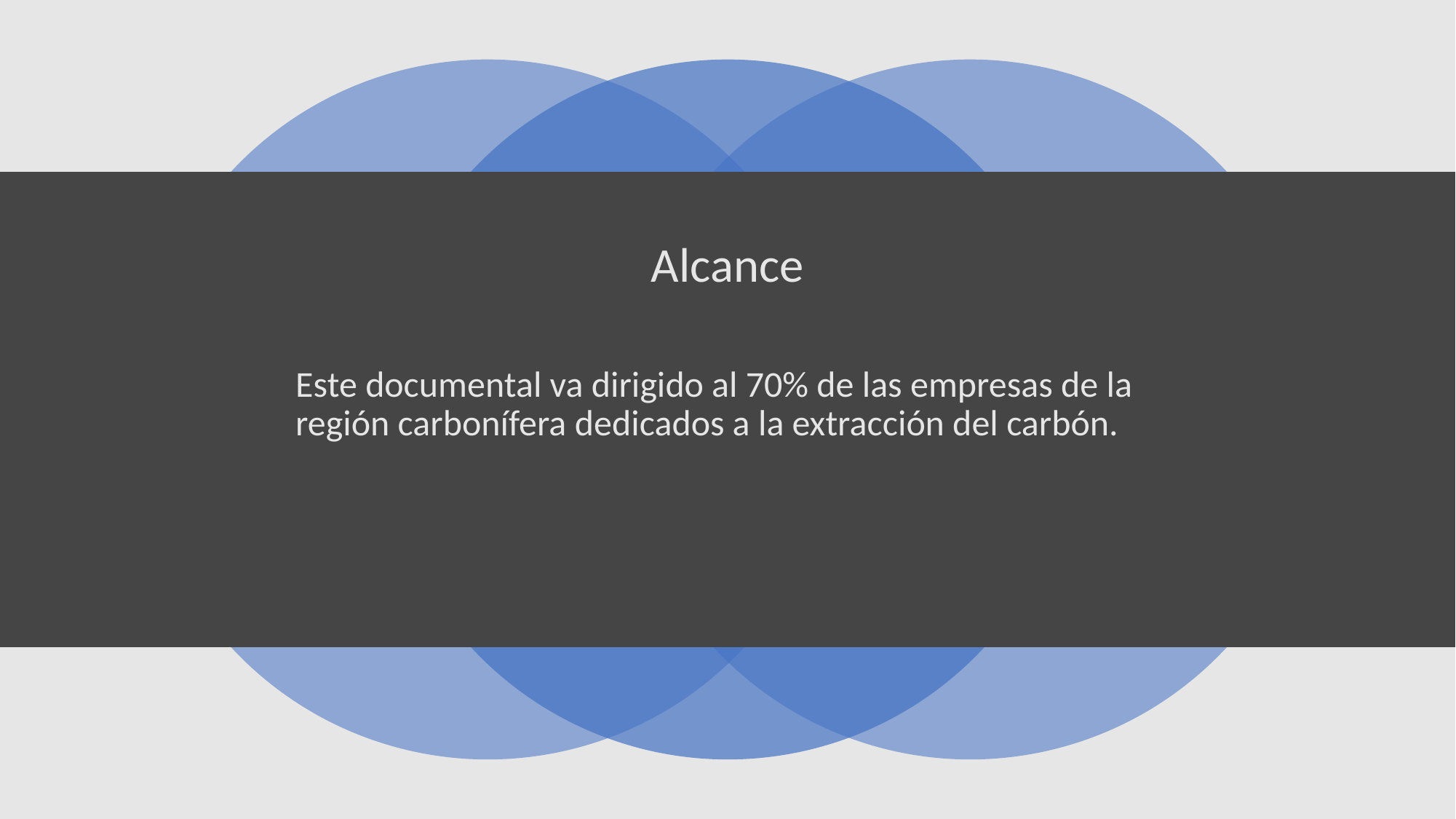

# Alcance
Este documental va dirigido al 70% de las empresas de la región carbonífera dedicados a la extracción del carbón.